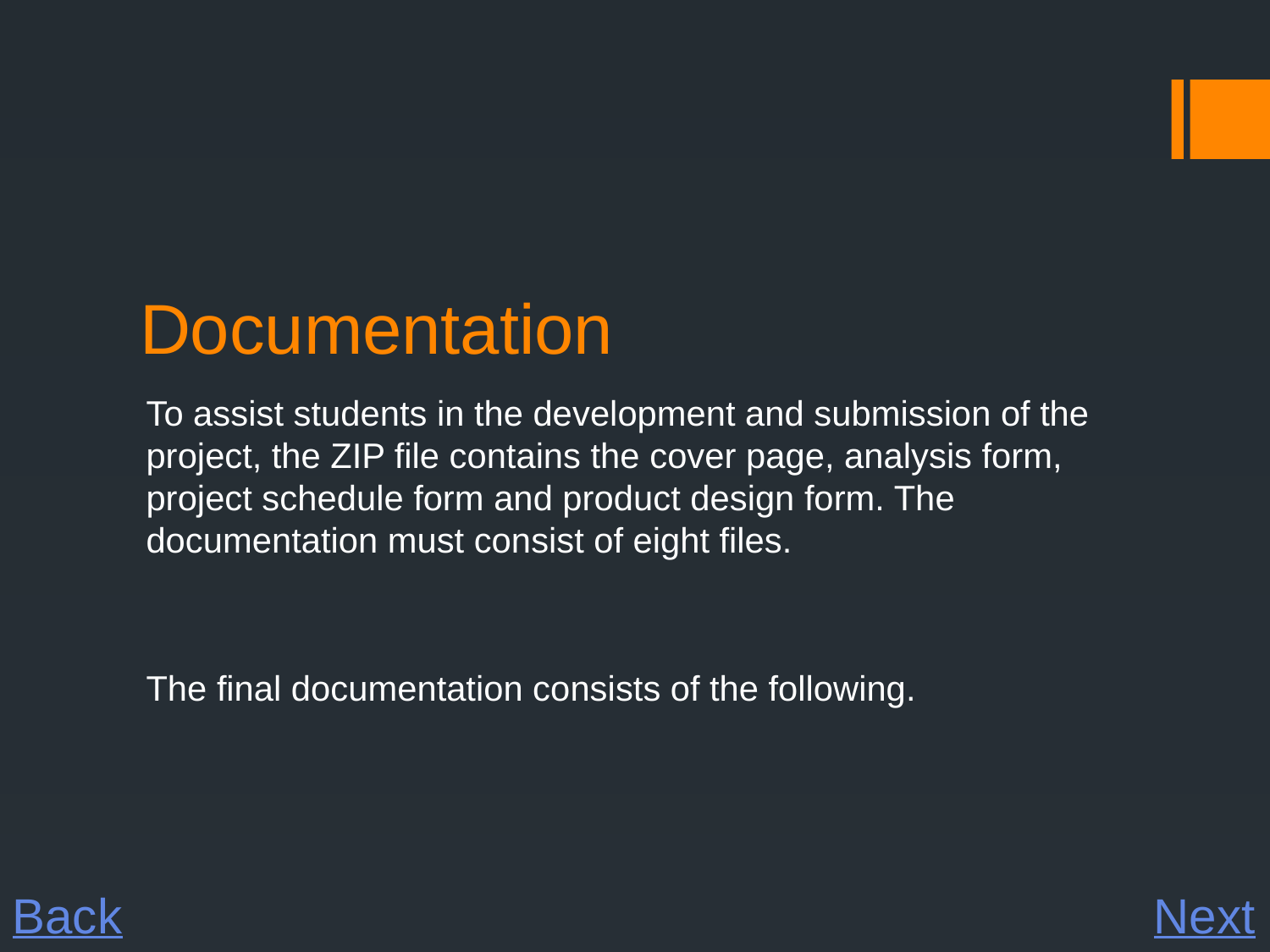

# Documentation
To assist students in the development and submission of the project, the ZIP file contains the cover page, analysis form, project schedule form and product design form. The documentation must consist of eight files.

The final documentation consists of the following.
Back
Next